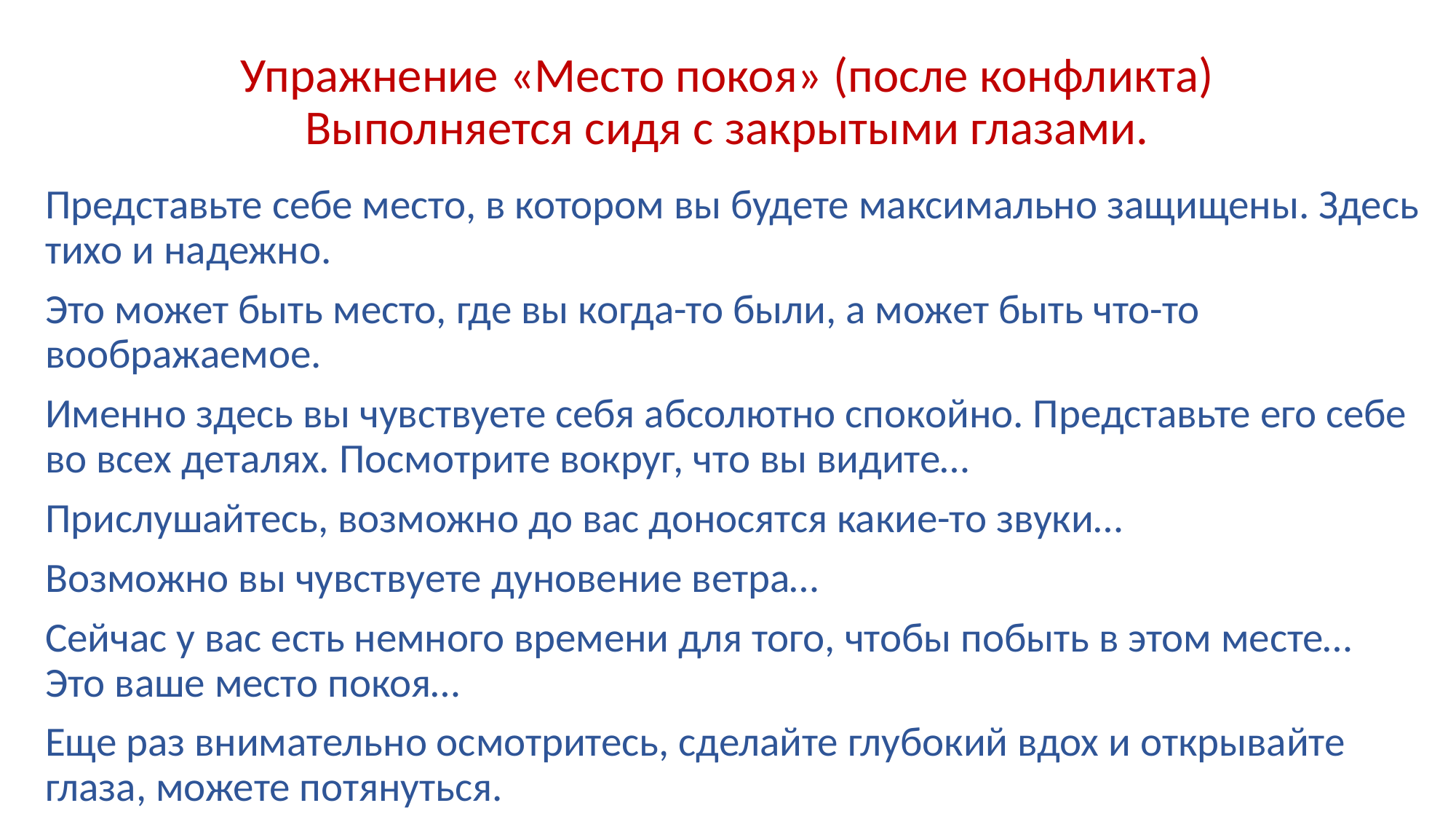

# Упражнение «Место покоя» (после конфликта) Выполняется сидя с закрытыми глазами.
Представьте себе место, в котором вы будете максимально защищены. Здесь тихо и надежно.
Это может быть место, где вы когда-то были, а может быть что-то воображаемое.
Именно здесь вы чувствуете себя абсолютно спокойно. Представьте его себе во всех деталях. Посмотрите вокруг, что вы видите…
Прислушайтесь, возможно до вас доносятся какие-то звуки…
Возможно вы чувствуете дуновение ветра…
Сейчас у вас есть немного времени для того, чтобы побыть в этом месте… Это ваше место покоя…
Еще раз внимательно осмотритесь, сделайте глубокий вдох и открывайте глаза, можете потянуться.